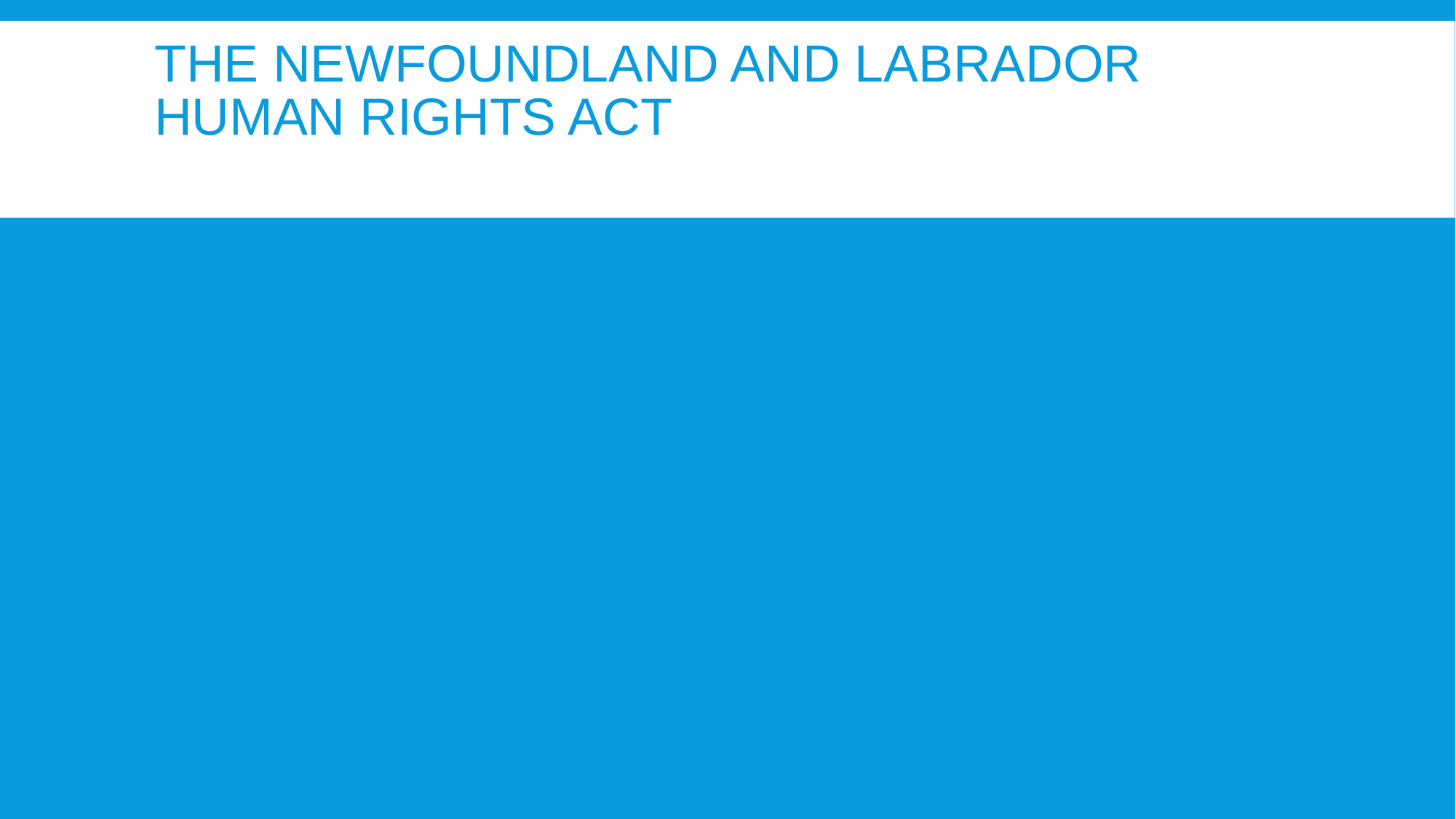

# The Newfoundland and Labrador Human Rights Act